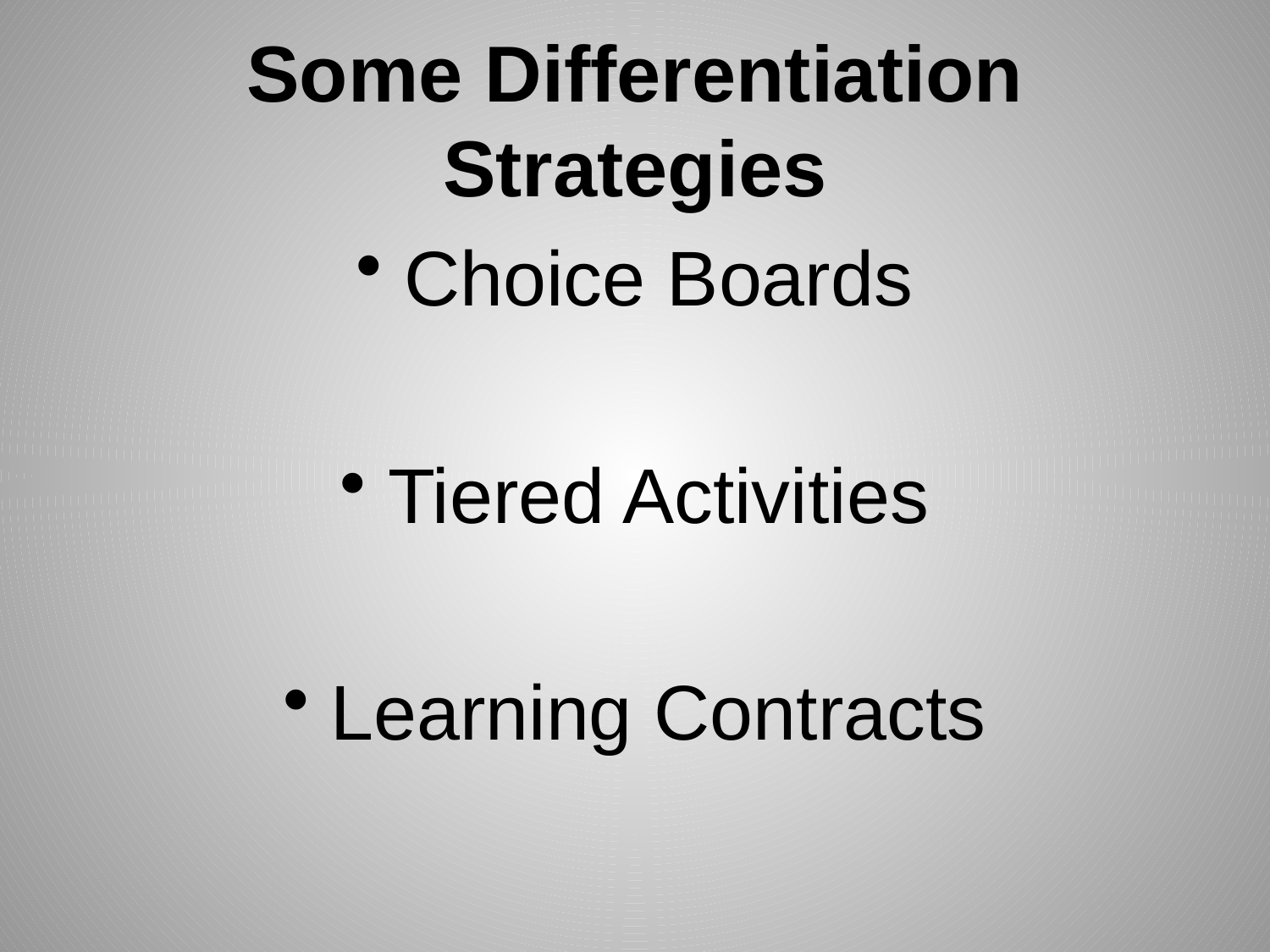

# Some Differentiation Strategies
Choice Boards

Tiered Activities

Learning Contracts